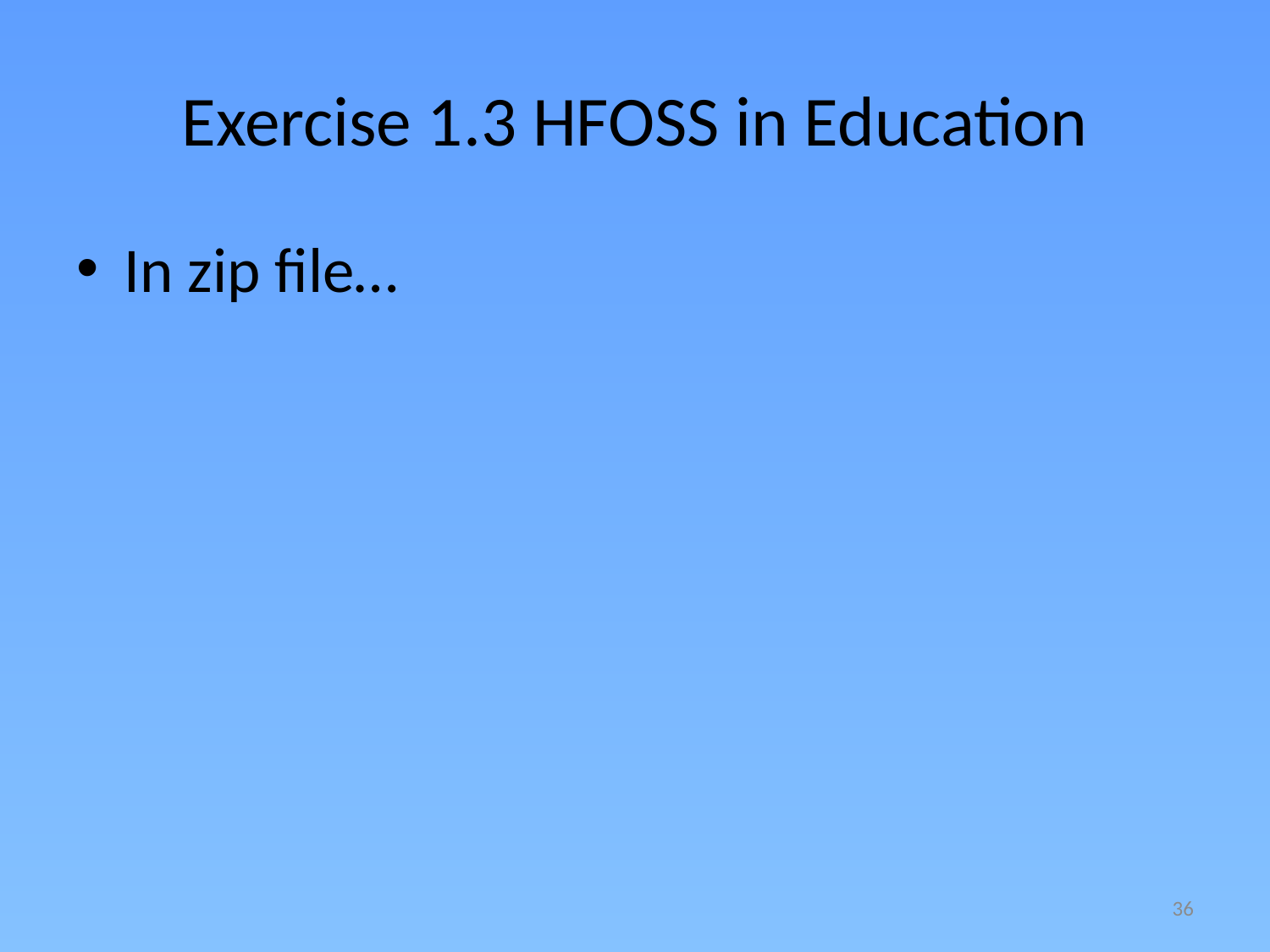

# Exercise 1.3 HFOSS in Education
In zip file…
36